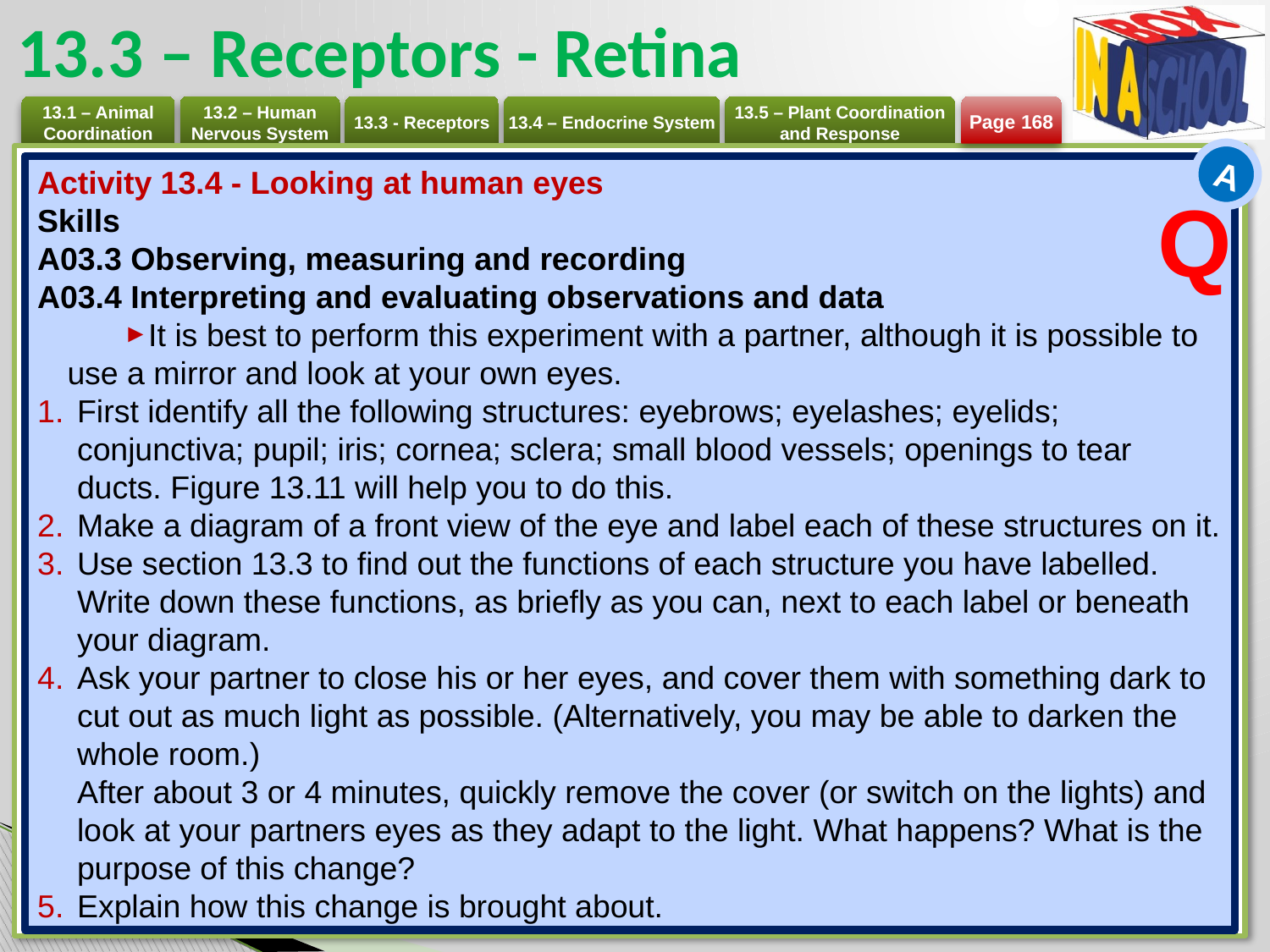

# 13.3 – Receptors - Retina
Page 168
A
Activity 13.4 - Looking at human eyes
Skills
A03.3 Observing, measuring and recording
A03.4 Interpreting and evaluating observations and data
It is best to perform this experiment with a partner, although it is possible to use a mirror and look at your own eyes.
First identify all the following structures: eyebrows; eyelashes; eyelids; conjunctiva; pupil; iris; cornea; sclera; small blood vessels; openings to tear ducts. Figure 13.11 will help you to do this.
Make a diagram of a front view of the eye and label each of these structures on it.
Use section 13.3 to find out the functions of each structure you have labelled. Write down these functions, as briefly as you can, next to each label or beneath your diagram.
Ask your partner to close his or her eyes, and cover them with something dark to cut out as much light as possible. (Alternatively, you may be able to darken the whole room.)
After about 3 or 4 minutes, quickly remove the cover (or switch on the lights) and look at your partners eyes as they adapt to the light. What happens? What is the purpose of this change?
Explain how this change is brought about.
Q